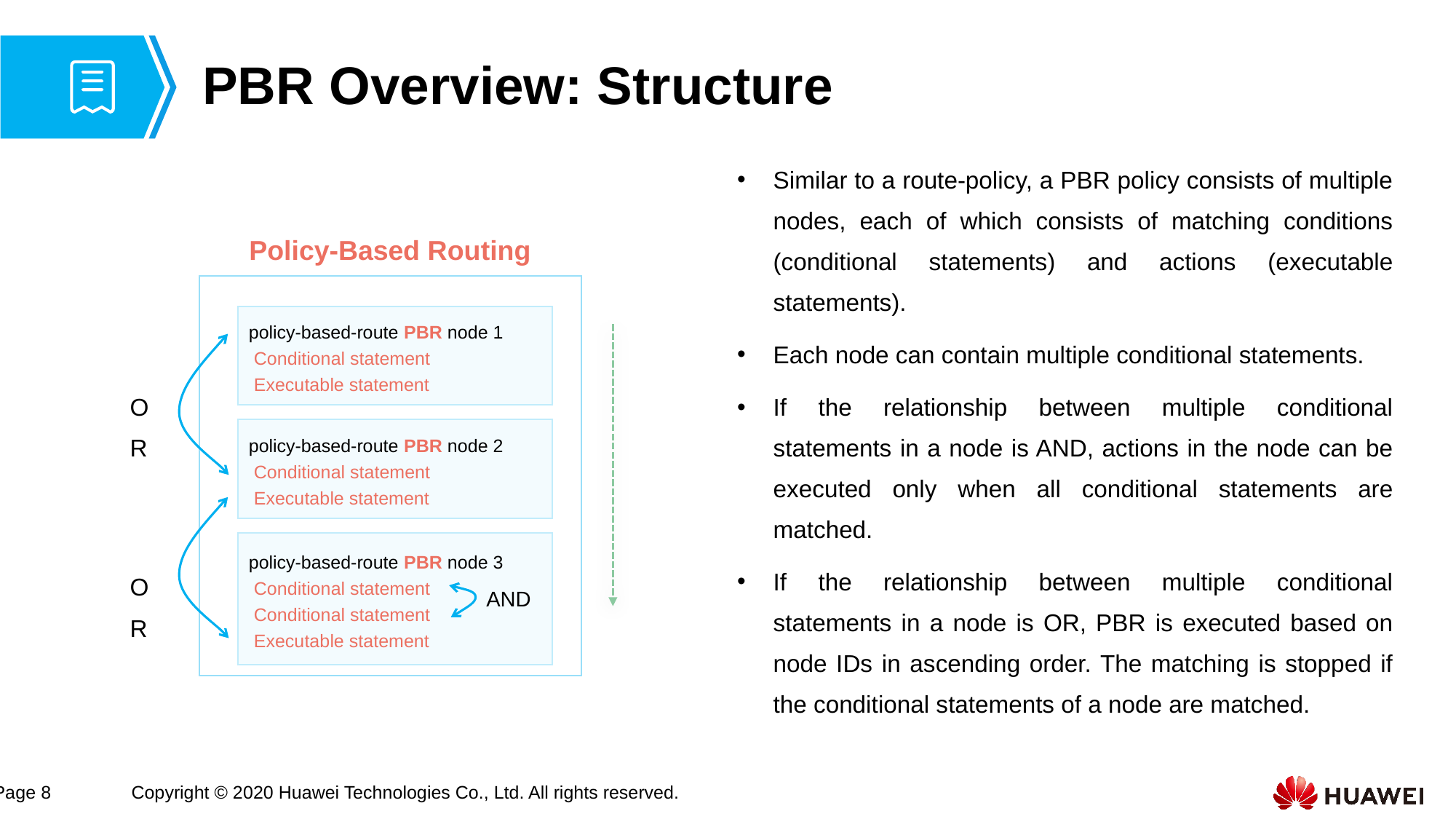

# PBR Overview: Structure
Similar to a route-policy, a PBR policy consists of multiple nodes, each of which consists of matching conditions (conditional statements) and actions (executable statements).
Each node can contain multiple conditional statements.
If the relationship between multiple conditional statements in a node is AND, actions in the node can be executed only when all conditional statements are matched.
If the relationship between multiple conditional statements in a node is OR, PBR is executed based on node IDs in ascending order. The matching is stopped if the conditional statements of a node are matched.

Policy-Based Routing

policy-based-route PBR node 1
 Conditional statement
 Executable statement

OR
policy-based-route PBR node 2
 Conditional statement
 Executable statement

policy-based-route PBR node 3
 Conditional statement
 Conditional statement
 Executable statement
OR
AND